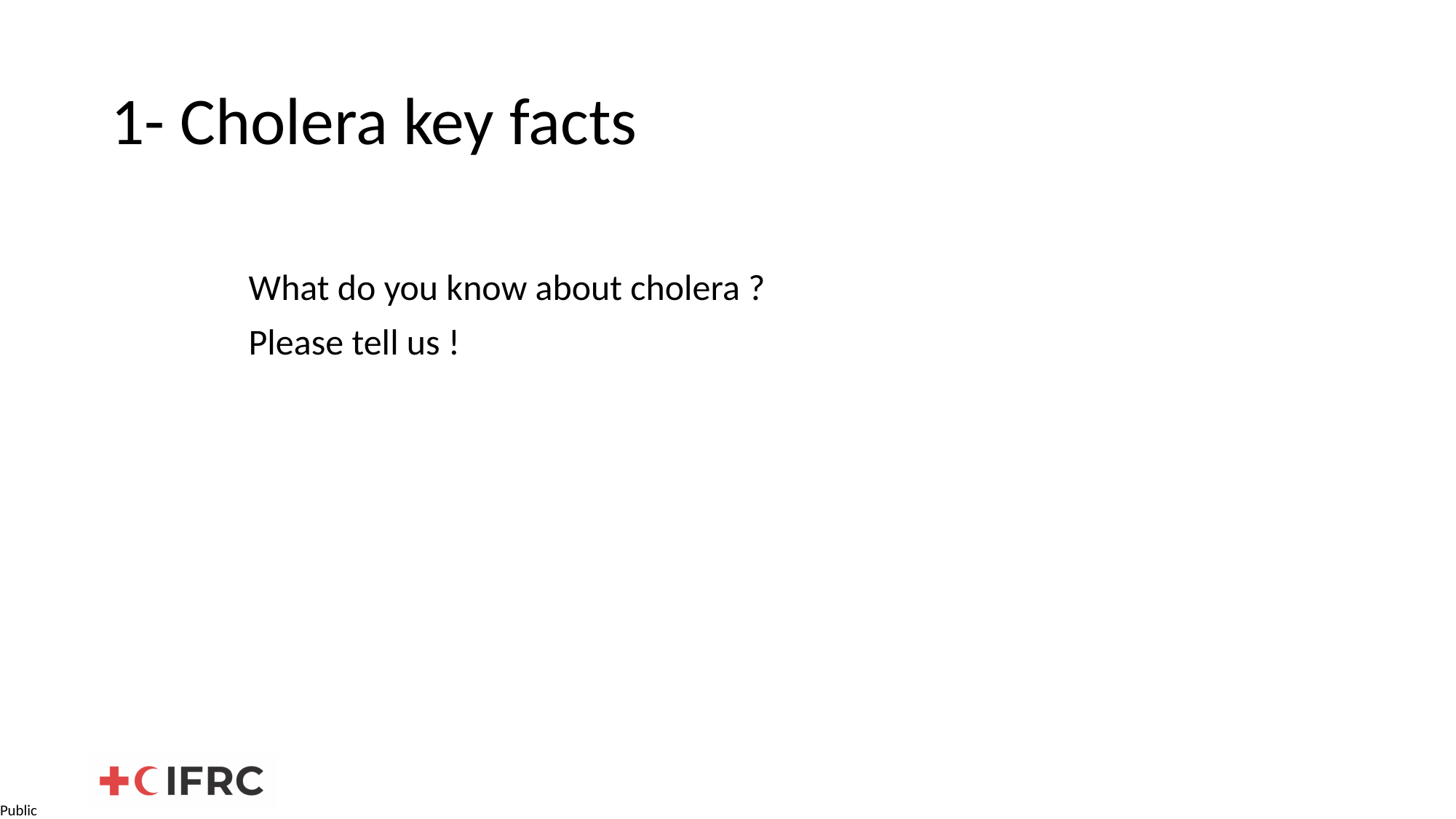

# 1- Cholera key facts
What do you know about cholera ?
Please tell us !